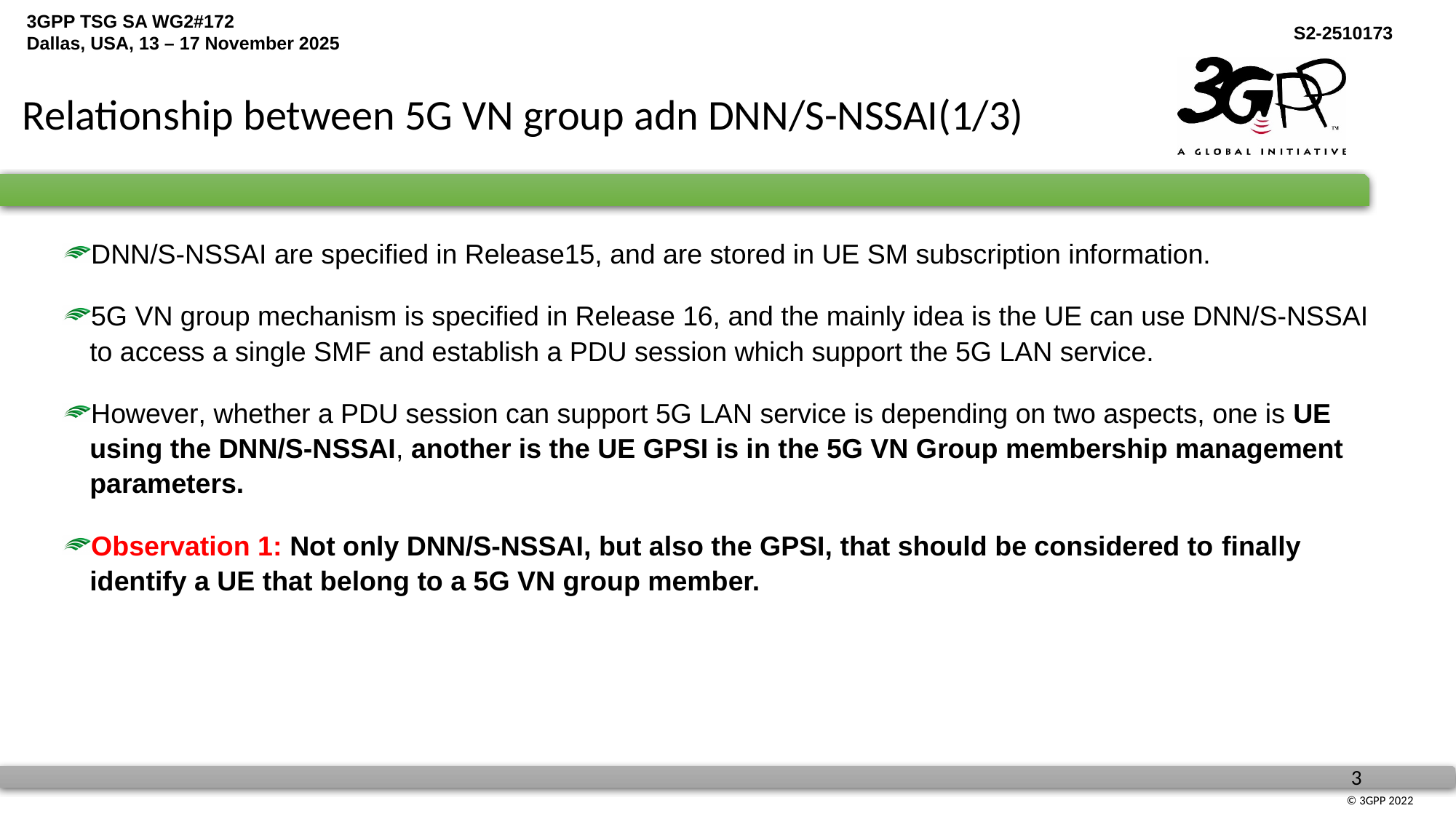

# Relationship between 5G VN group adn DNN/S-NSSAI(1/3)

DNN/S-NSSAI are specified in Release15, and are stored in UE SM subscription information.
5G VN group mechanism is specified in Release 16, and the mainly idea is the UE can use DNN/S-NSSAI to access a single SMF and establish a PDU session which support the 5G LAN service.
However, whether a PDU session can support 5G LAN service is depending on two aspects, one is UE using the DNN/S-NSSAI, another is the UE GPSI is in the 5G VN Group membership management parameters.
Observation 1: Not only DNN/S-NSSAI, but also the GPSI, that should be considered to finally identify a UE that belong to a 5G VN group member.